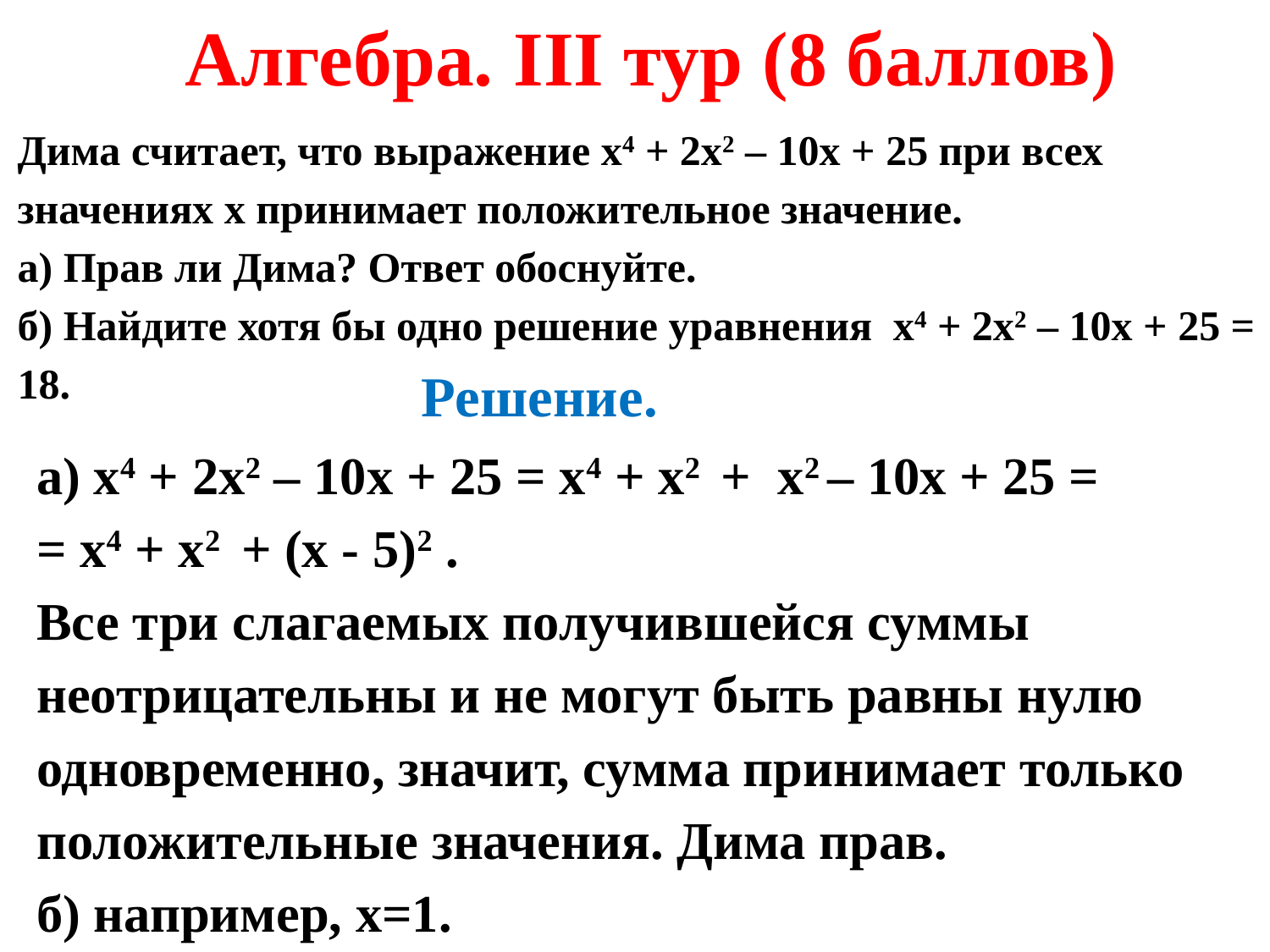

Алгебра. III тур (8 баллов)
Дима считает, что выражение х4 + 2х2 – 10х + 25 при всех значениях х принимает положительное значение.
а) Прав ли Дима? Ответ обоснуйте.
б) Найдите хотя бы одно решение уравнения  х4 + 2х2 – 10х + 25 = 18.
Решение.

а) х4 + 2х2 – 10х + 25 = х4 + х2  +  х2 – 10х + 25 =
= х4 + х2  + (х - 5)2 .
Все три слагаемых получившейся суммы неотрицательны и не могут быть равны нулю одновременно, значит, сумма принимает только положительные значения. Дима прав.
б) например, х=1.